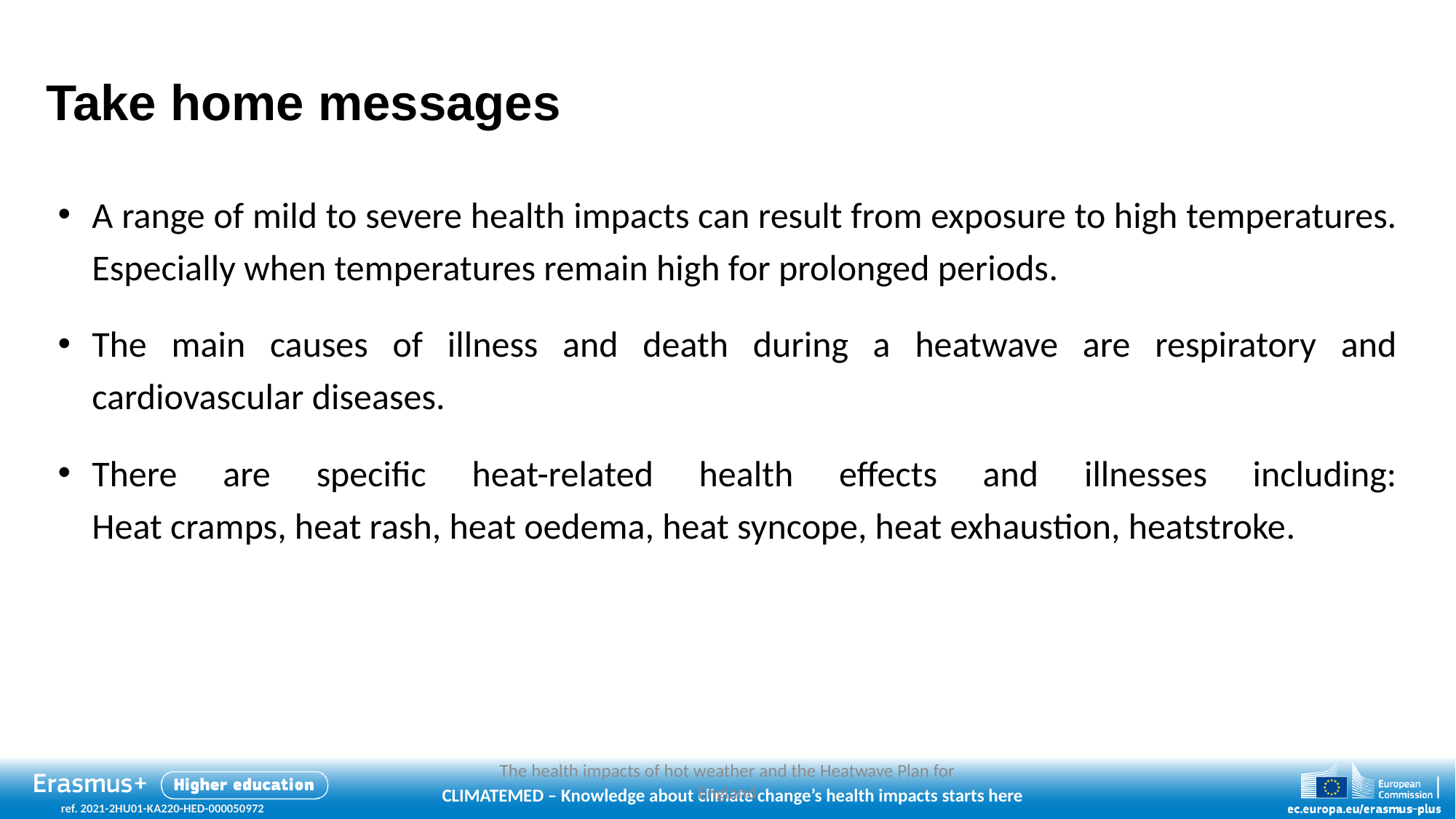

The health impacts of hot weather and the Heatwave Plan for England
31
# Take home messages
A range of mild to severe health impacts can result from exposure to high temperatures. Especially when temperatures remain high for prolonged periods.
The main causes of illness and death during a heatwave are respiratory and cardiovascular diseases.
There are specific heat-related health effects and illnesses including:
Heat cramps, heat rash, heat oedema, heat syncope, heat exhaustion, heatstroke.